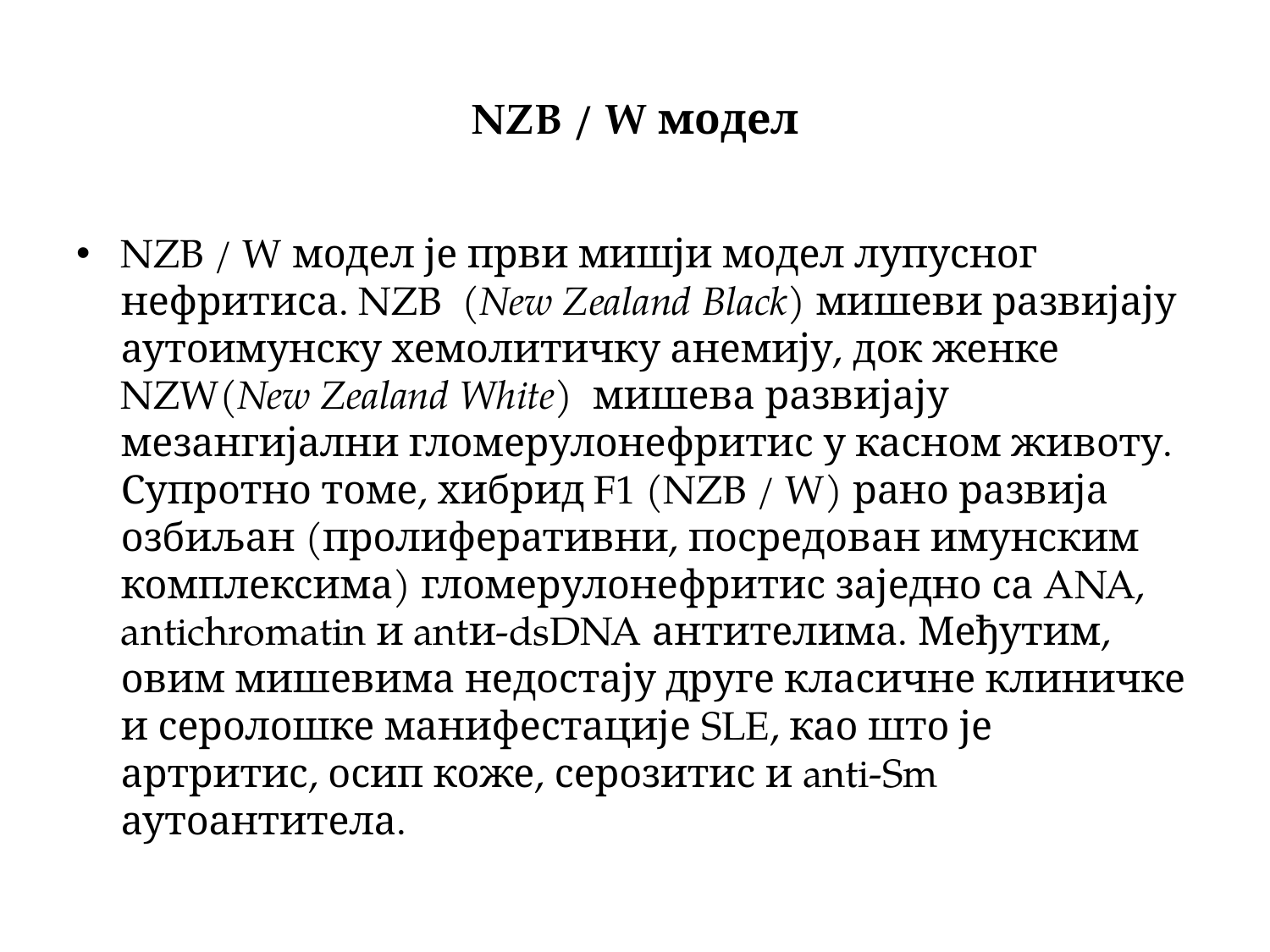

# NZB / W модел
NZB / W модел је први мишји модел лупусног нефритиса. NZB  (New Zealand Black) мишеви развијају аутоимунску хемолитичку анемију, док женке  NZW(New Zealand White)  мишева развијају мезангијални гломерулонефритис у касном животу. Супротно томе, хибрид F1 (NZB / W) рано развија озбиљан (пролиферативни, посредован имунским комплексима) гломерулонефритис заједно са ANA, antichromatin и antи-dsDNA антителима. Међутим, овим мишевима недостају друге класичне клиничке и серолошке манифестације SLE, као што је артритис, осип коже, серозитис и anti-Sm аутоантитела.